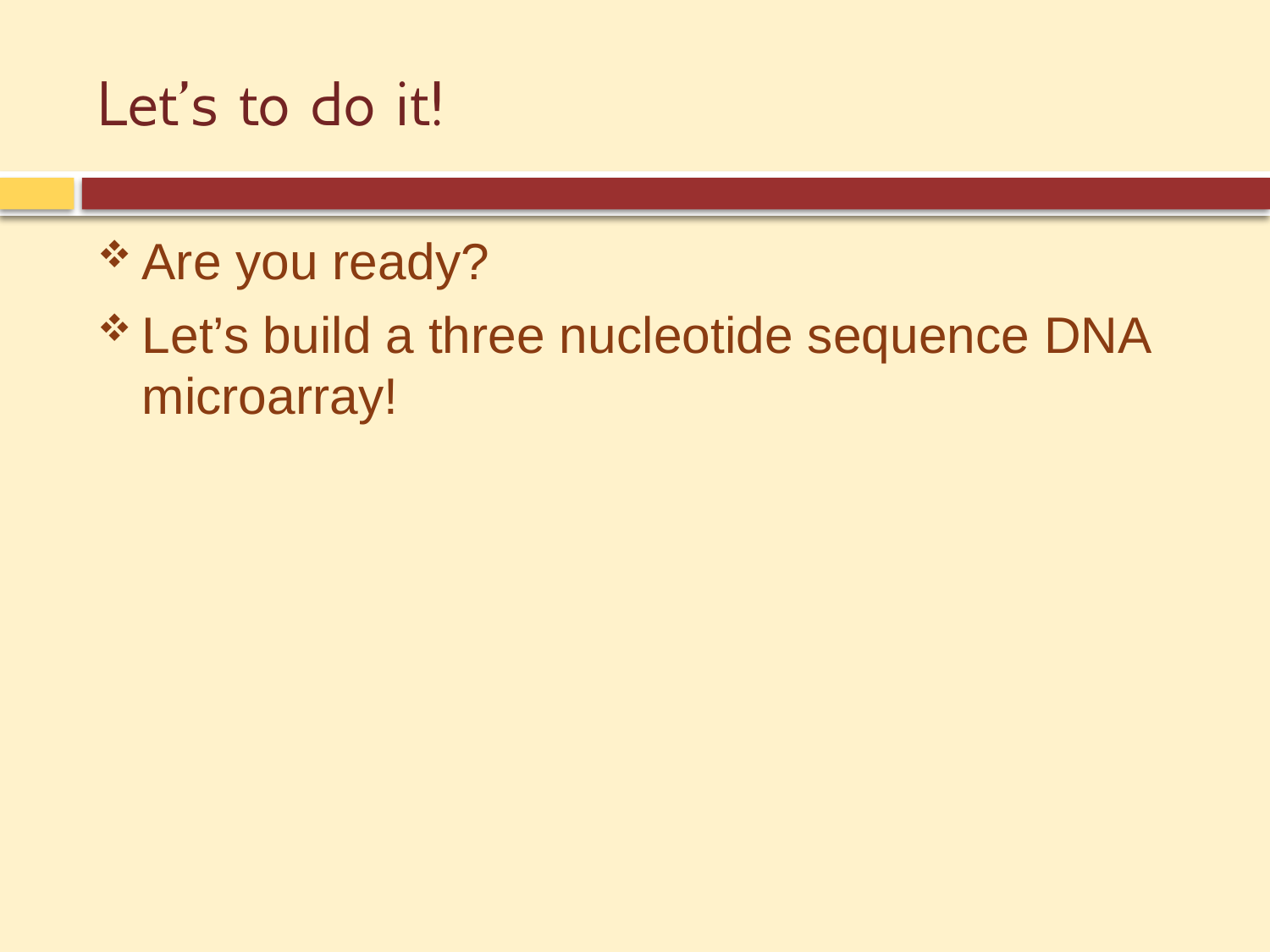

# Let’s to do it!
Are you ready?
Let’s build a three nucleotide sequence DNA microarray!